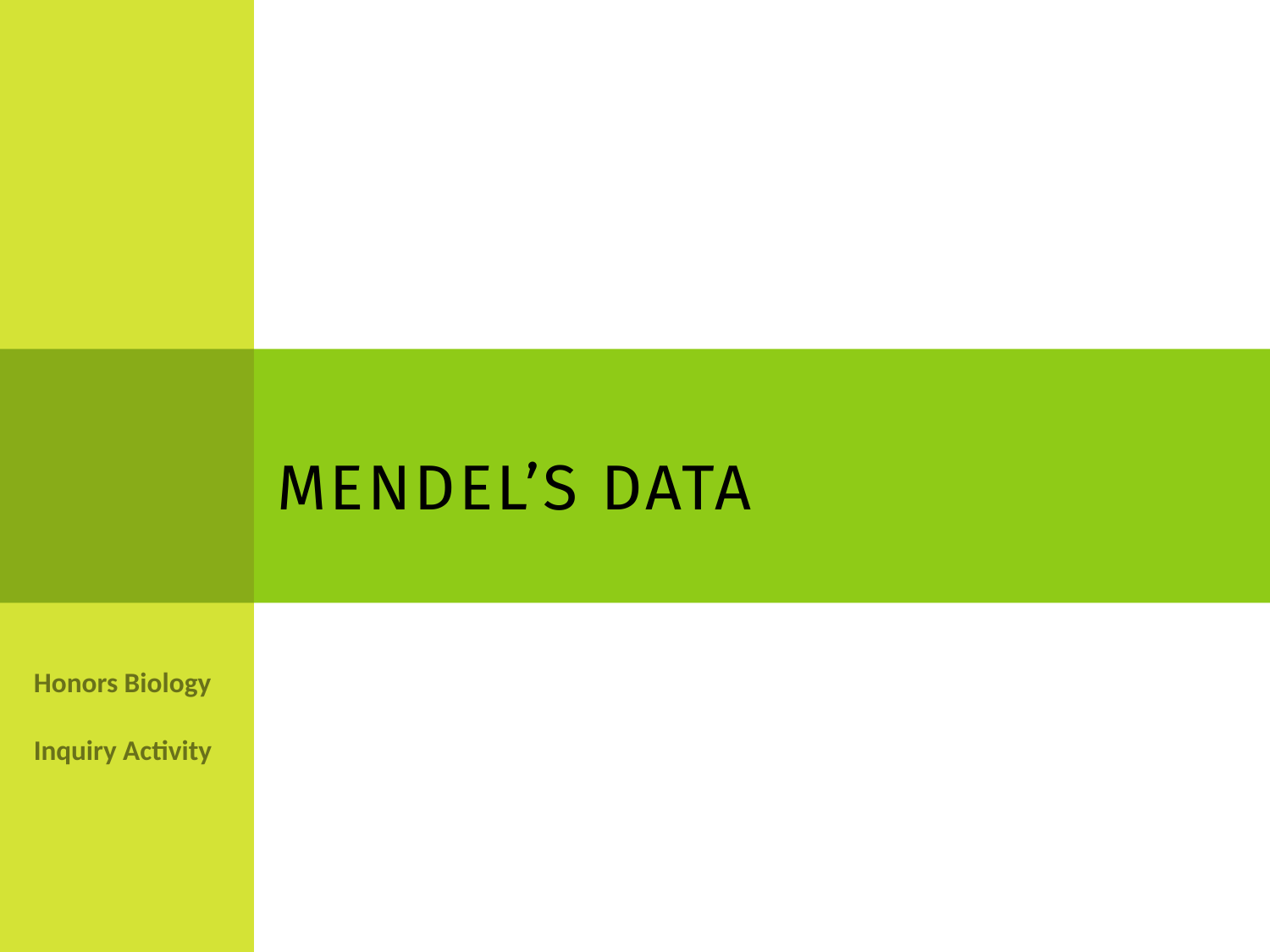

# MENDEL’S DATA
Honors Biology Inquiry Activity